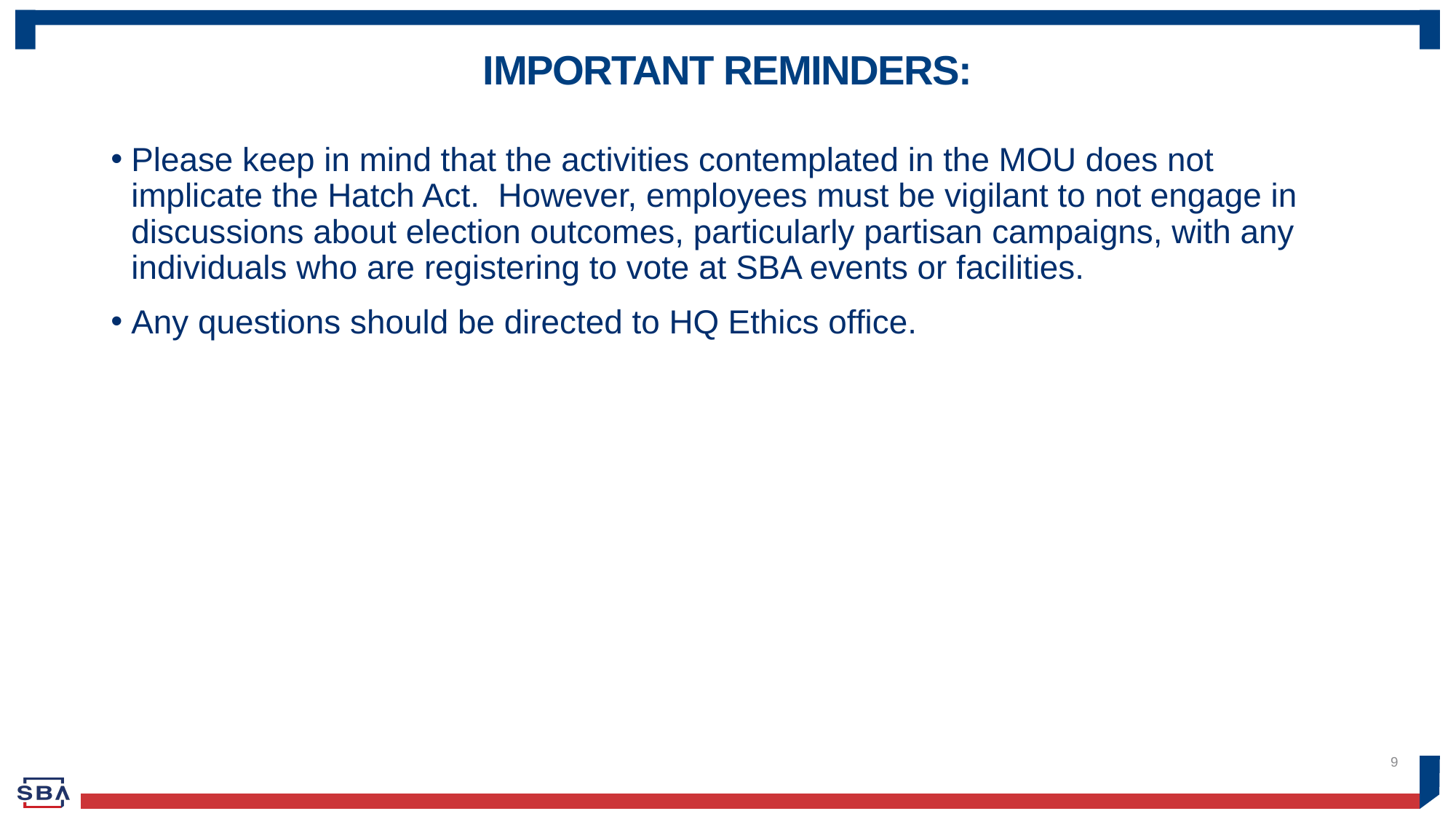

# IMPORTANT REMINDERS:
Please keep in mind that the activities contemplated in the MOU does not implicate the Hatch Act.  However, employees must be vigilant to not engage in discussions about election outcomes, particularly partisan campaigns, with any individuals who are registering to vote at SBA events or facilities.
Any questions should be directed to HQ Ethics office.
9